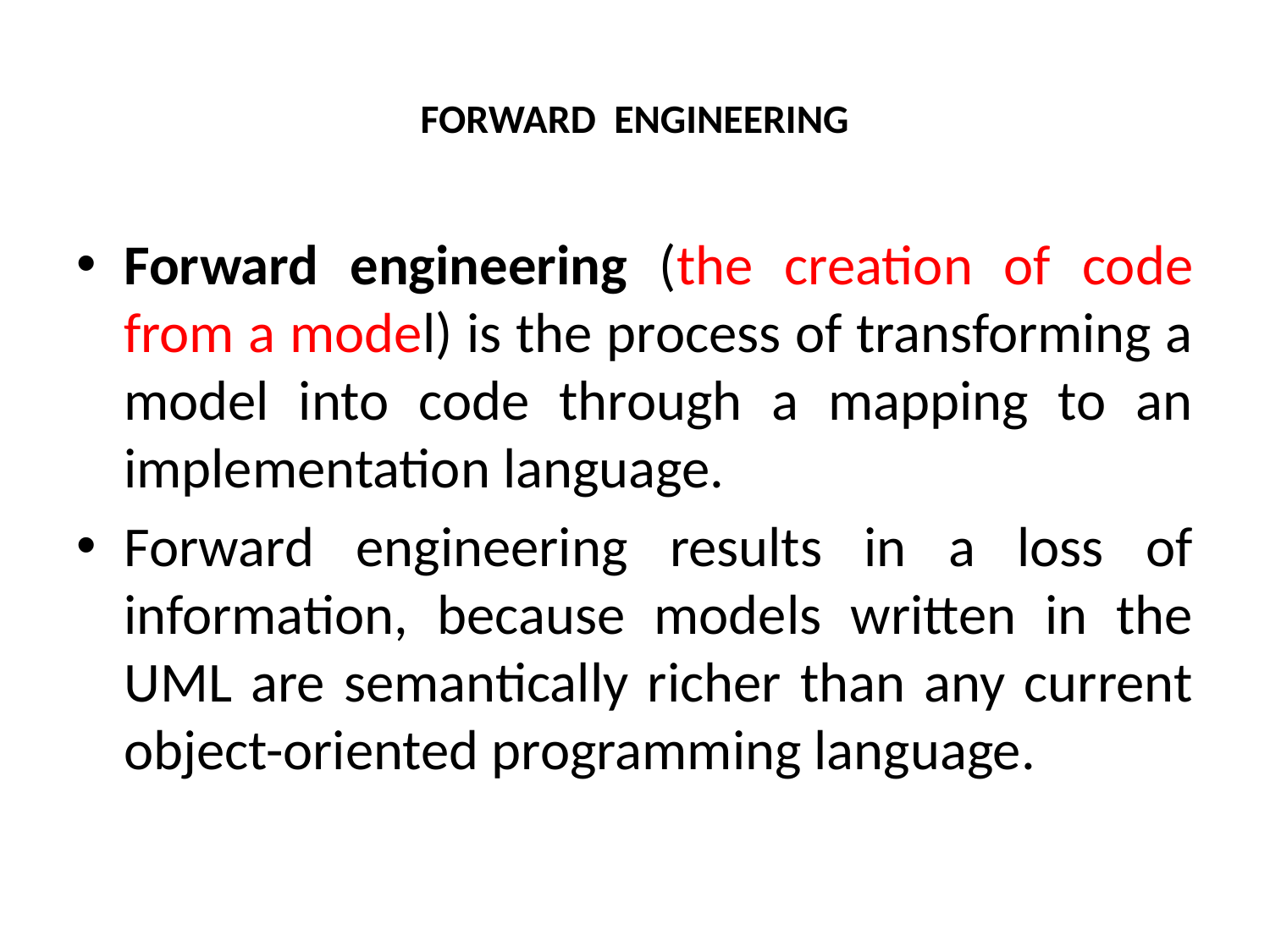

# FORWARD  ENGINEERING
Forward engineering (the creation of code from a model) is the process of transforming a model into code through a mapping to an implementation language.
Forward engineering results in a loss of information, because models written in the UML are semantically richer than any current object-oriented programming language.